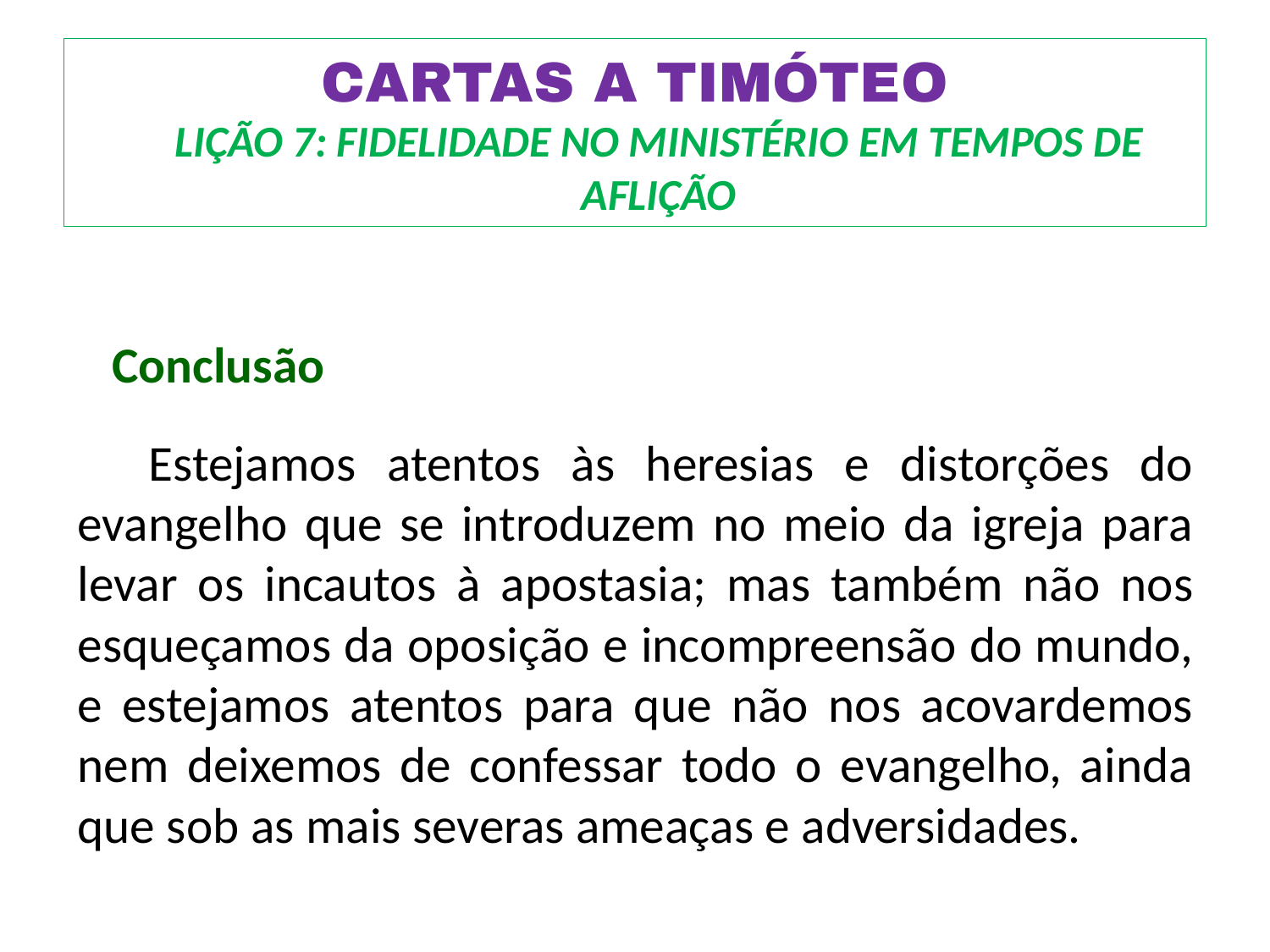

# CARTAS A TIMÓTEO LIÇÃO 7: FIDELIDADE NO MINISTÉRIO EM TEMPOS DE AFLIÇÃO
   Conclusão

	Estejamos atentos às heresias e distorções do evangelho que se introduzem no meio da igreja para levar os incautos à apostasia; mas também não nos esqueçamos da oposição e incompreensão do mundo, e estejamos atentos para que não nos acovardemos nem deixemos de confessar todo o evangelho, ainda que sob as mais severas ameaças e adversidades.